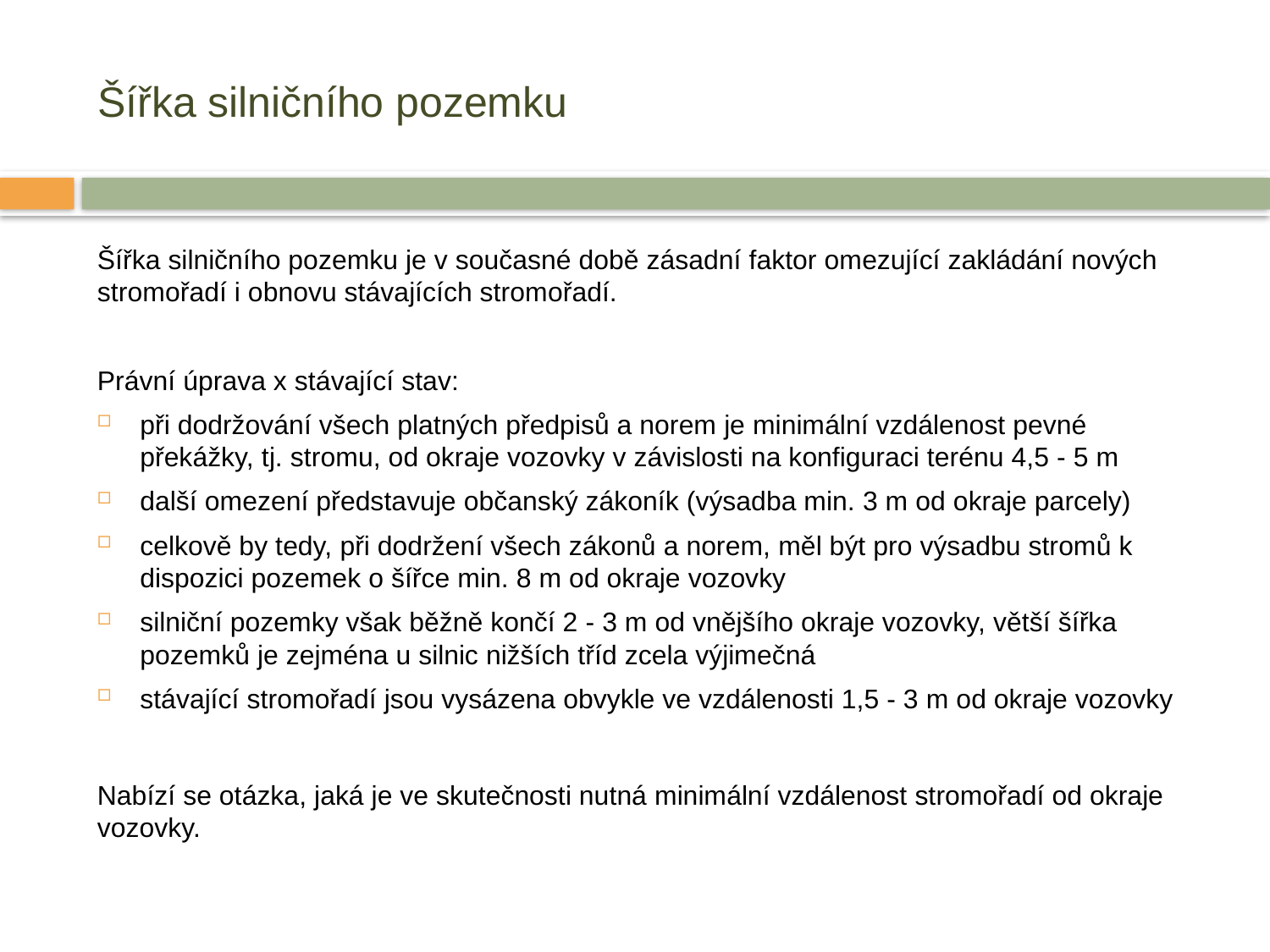

# Šířka silničního pozemku
Šířka silničního pozemku je v současné době zásadní faktor omezující zakládání nových stromořadí i obnovu stávajících stromořadí.

Právní úprava x stávající stav:
při dodržování všech platných předpisů a norem je minimální vzdálenost pevné překážky, tj. stromu, od okraje vozovky v závislosti na konfiguraci terénu 4,5 - 5 m
další omezení představuje občanský zákoník (výsadba min. 3 m od okraje parcely)
celkově by tedy, při dodržení všech zákonů a norem, měl být pro výsadbu stromů k dispozici pozemek o šířce min. 8 m od okraje vozovky
silniční pozemky však běžně končí 2 - 3 m od vnějšího okraje vozovky, větší šířka pozemků je zejména u silnic nižších tříd zcela výjimečná
stávající stromořadí jsou vysázena obvykle ve vzdálenosti 1,5 - 3 m od okraje vozovky

Nabízí se otázka, jaká je ve skutečnosti nutná minimální vzdálenost stromořadí od okraje vozovky.